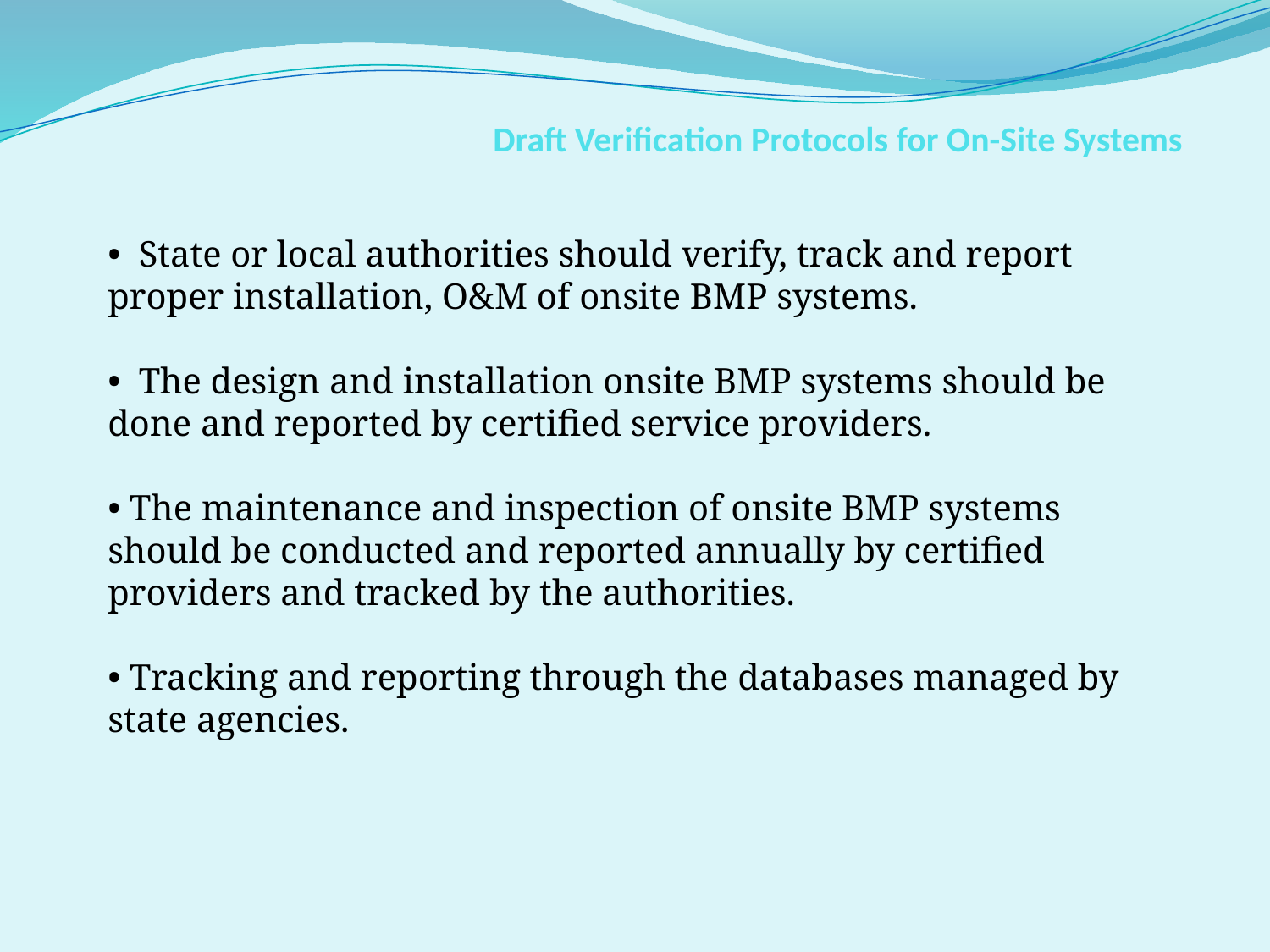

# Draft Verification Protocols for On-Site Systems
•  State or local authorities should verify, track and report proper installation, O&M of onsite BMP systems.

•  The design and installation onsite BMP systems should be done and reported by certified service providers.

• The maintenance and inspection of onsite BMP systems should be conducted and reported annually by certified providers and tracked by the authorities.

• Tracking and reporting through the databases managed by state agencies.